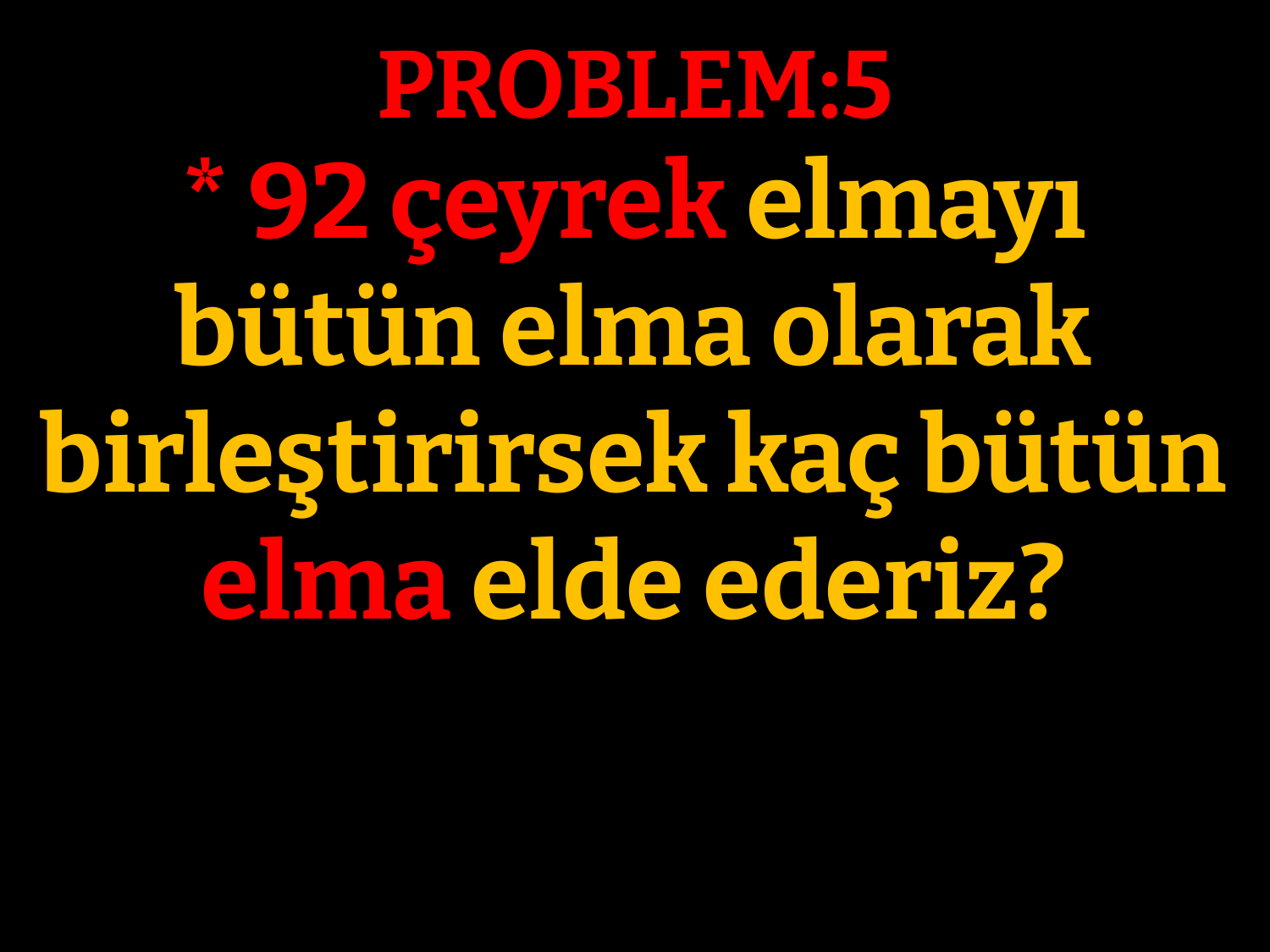

PROBLEM:5
* 92 çeyrek elmayı bütün elma olarak birleştirirsek kaç bütün elma elde ederiz?